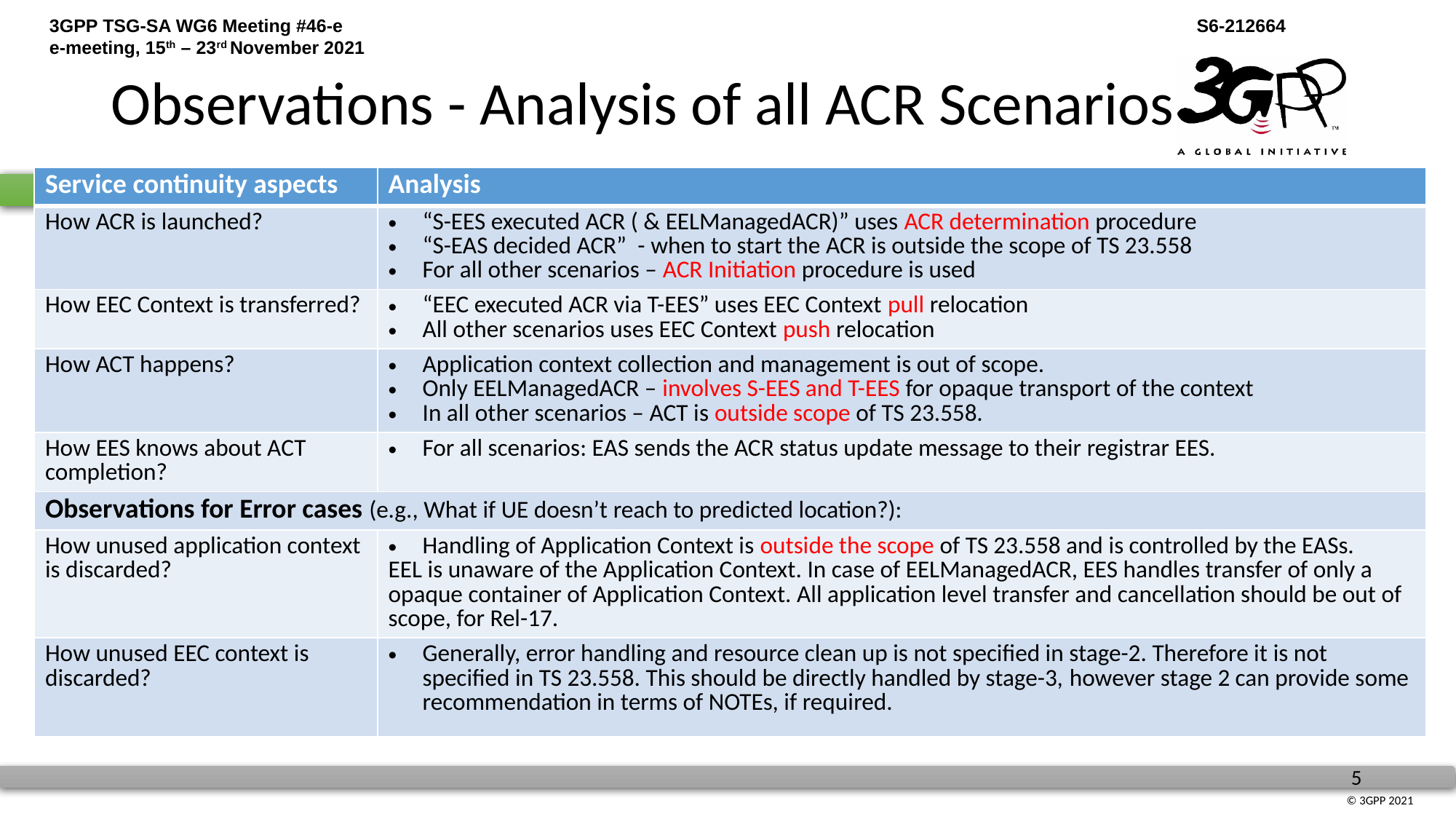

# Observations - Analysis of all ACR Scenarios
| Service continuity aspects | Analysis |
| --- | --- |
| How ACR is launched? | “S-EES executed ACR ( & EELManagedACR)” uses ACR determination procedure “S-EAS decided ACR”  - when to start the ACR is outside the scope of TS 23.558 For all other scenarios – ACR Initiation procedure is used |
| How EEC Context is transferred? | “EEC executed ACR via T-EES” uses EEC Context pull relocation All other scenarios uses EEC Context push relocation |
| How ACT happens? | Application context collection and management is out of scope. Only EELManagedACR – involves S-EES and T-EES for opaque transport of the context In all other scenarios – ACT is outside scope of TS 23.558. |
| How EES knows about ACT completion? | For all scenarios: EAS sends the ACR status update message to their registrar EES. |
| Observations for Error cases (e.g., What if UE doesn’t reach to predicted location?): |  |
| How unused application context is discarded? | Handling of Application Context is outside the scope of TS 23.558 and is controlled by the EASs. EEL is unaware of the Application Context. In case of EELManagedACR, EES handles transfer of only a opaque container of Application Context. All application level transfer and cancellation should be out of scope, for Rel-17. |
| How unused EEC context is discarded? | Generally, error handling and resource clean up is not specified in stage-2. Therefore it is not specified in TS 23.558. This should be directly handled by stage-3, however stage 2 can provide some recommendation in terms of NOTEs, if required. |